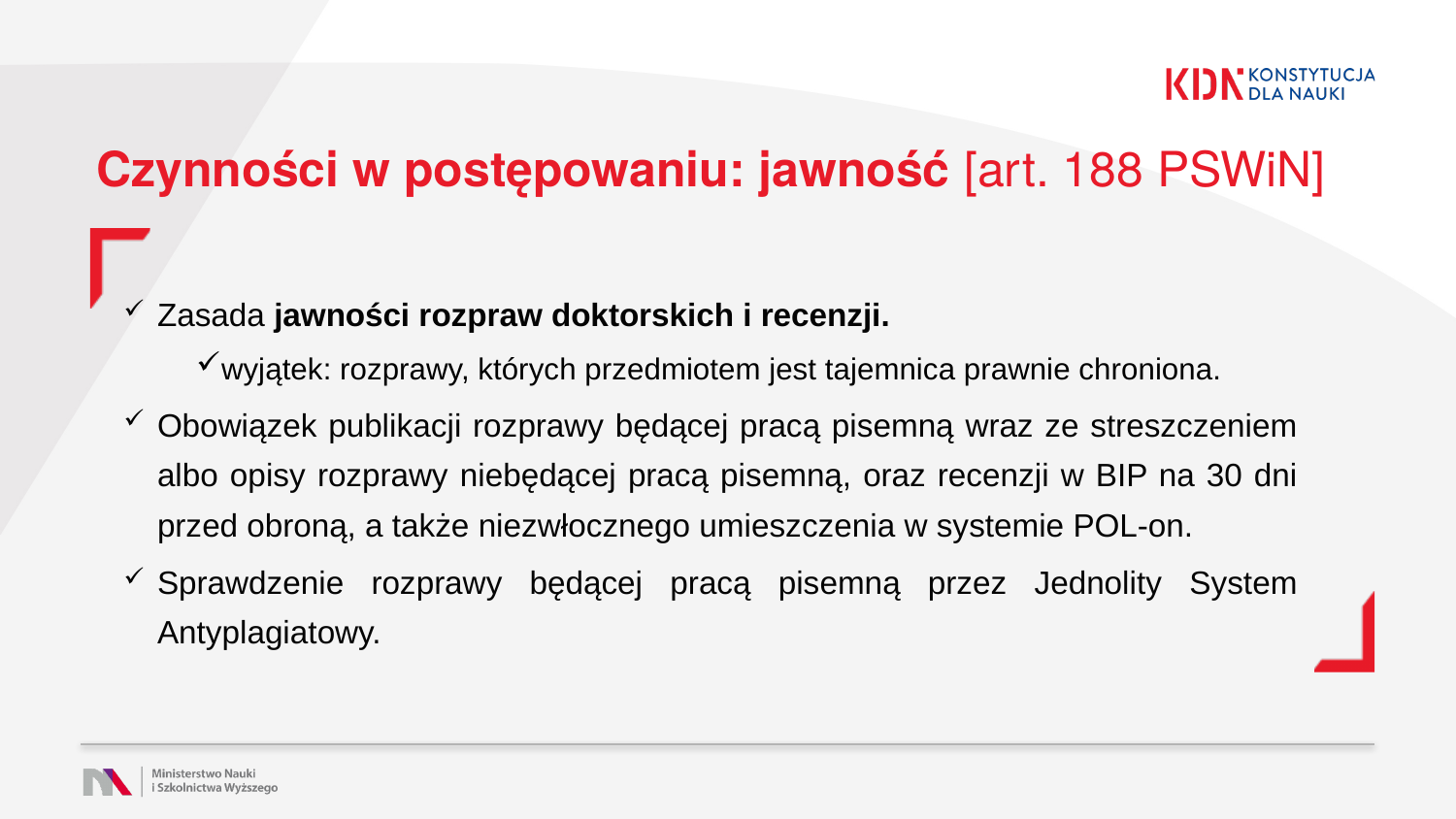

# Czynności w postępowaniu: jawność [art. 188 PSWiN]
Zasada jawności rozpraw doktorskich i recenzji.
wyjątek: rozprawy, których przedmiotem jest tajemnica prawnie chroniona.
Obowiązek publikacji rozprawy będącej pracą pisemną wraz ze streszczeniem albo opisy rozprawy niebędącej pracą pisemną, oraz recenzji w BIP na 30 dni przed obroną, a także niezwłocznego umieszczenia w systemie POL-on.
Sprawdzenie rozprawy będącej pracą pisemną przez Jednolity System Antyplagiatowy.